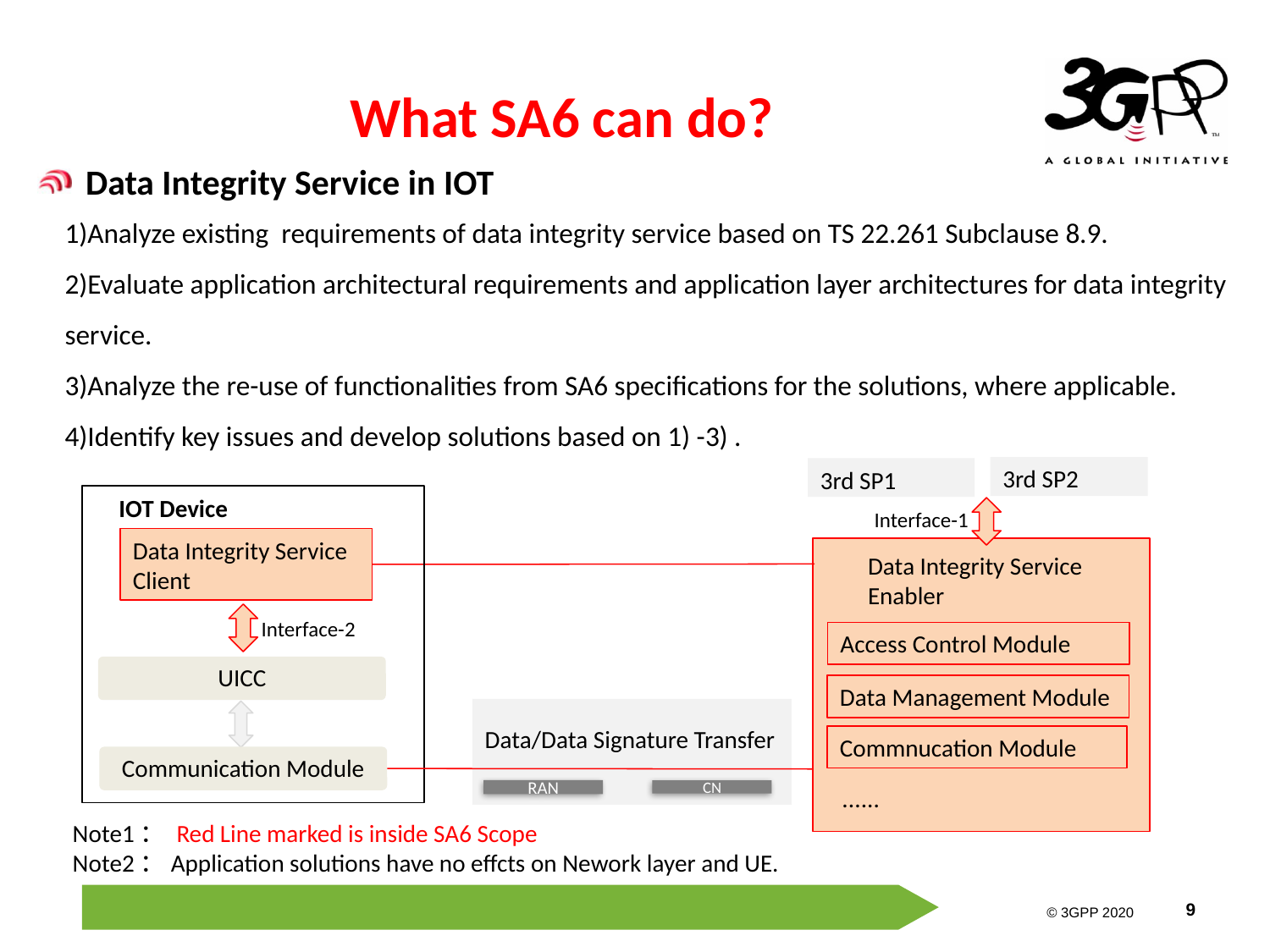

# What SA6 can do?
Data Integrity Service in IOT
1)Analyze existing  requirements of data integrity service based on TS 22.261 Subclause 8.9.
2)Evaluate application architectural requirements and application layer architectures for data integrity service.
3)Analyze the re-use of functionalities from SA6 specifications for the solutions, where applicable.
4)Identify key issues and develop solutions based on 1) -3) .

3rd SP2
3rd SP1

IOT Device

Interface-1
Data Integrity Service Client

Data Integrity Service Enabler

Interface-2
Access Control Module
UICC
Data Management Module

RAN
CN

Data/Data Signature Transfer
Commnucation Module
Communication Module
......
Note1： Red Line marked is inside SA6 Scope
Note2：Application solutions have no effcts on Nework layer and UE.